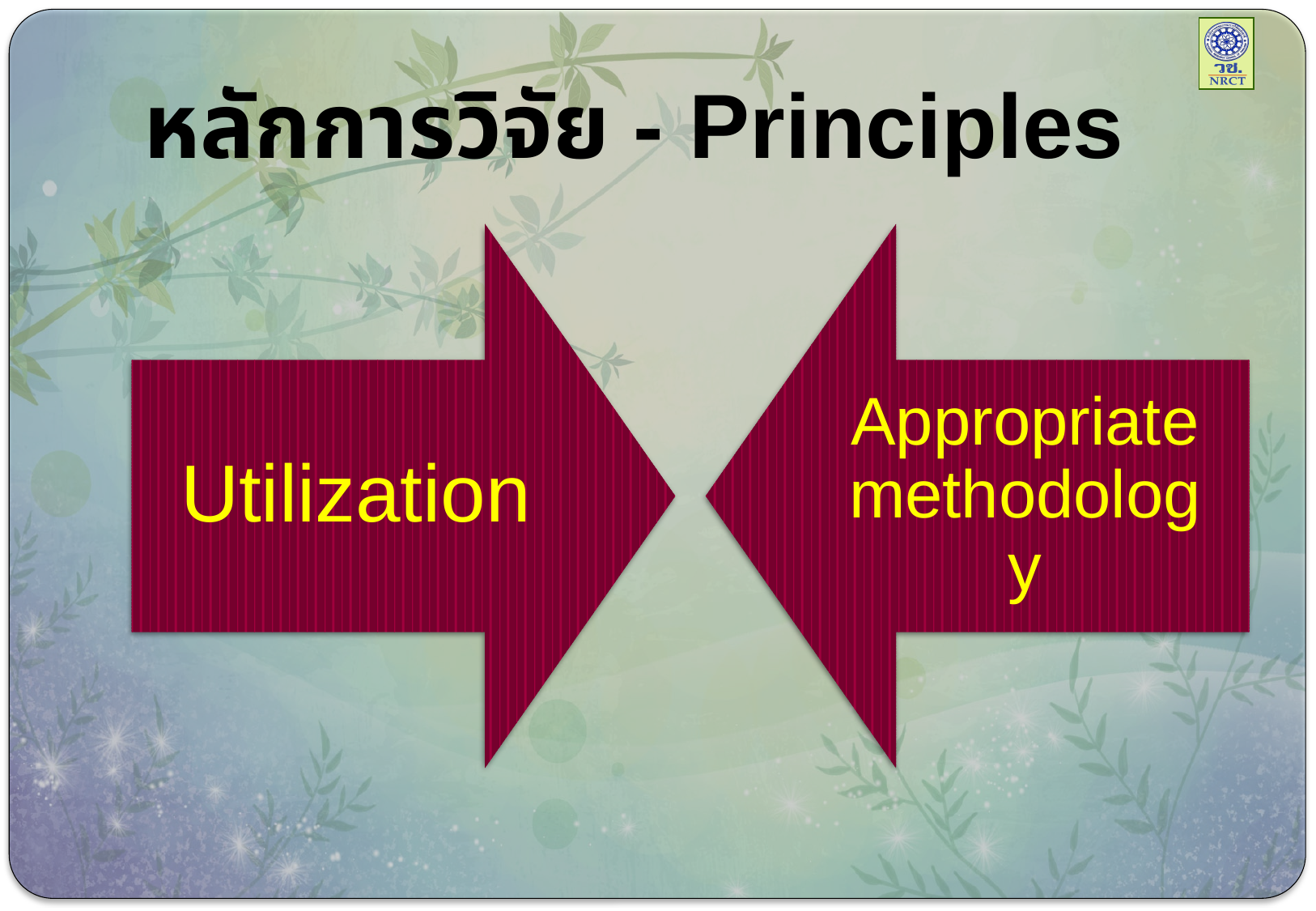

# หลักการวิจัย - Principles
Utilization
Appropriate methodology